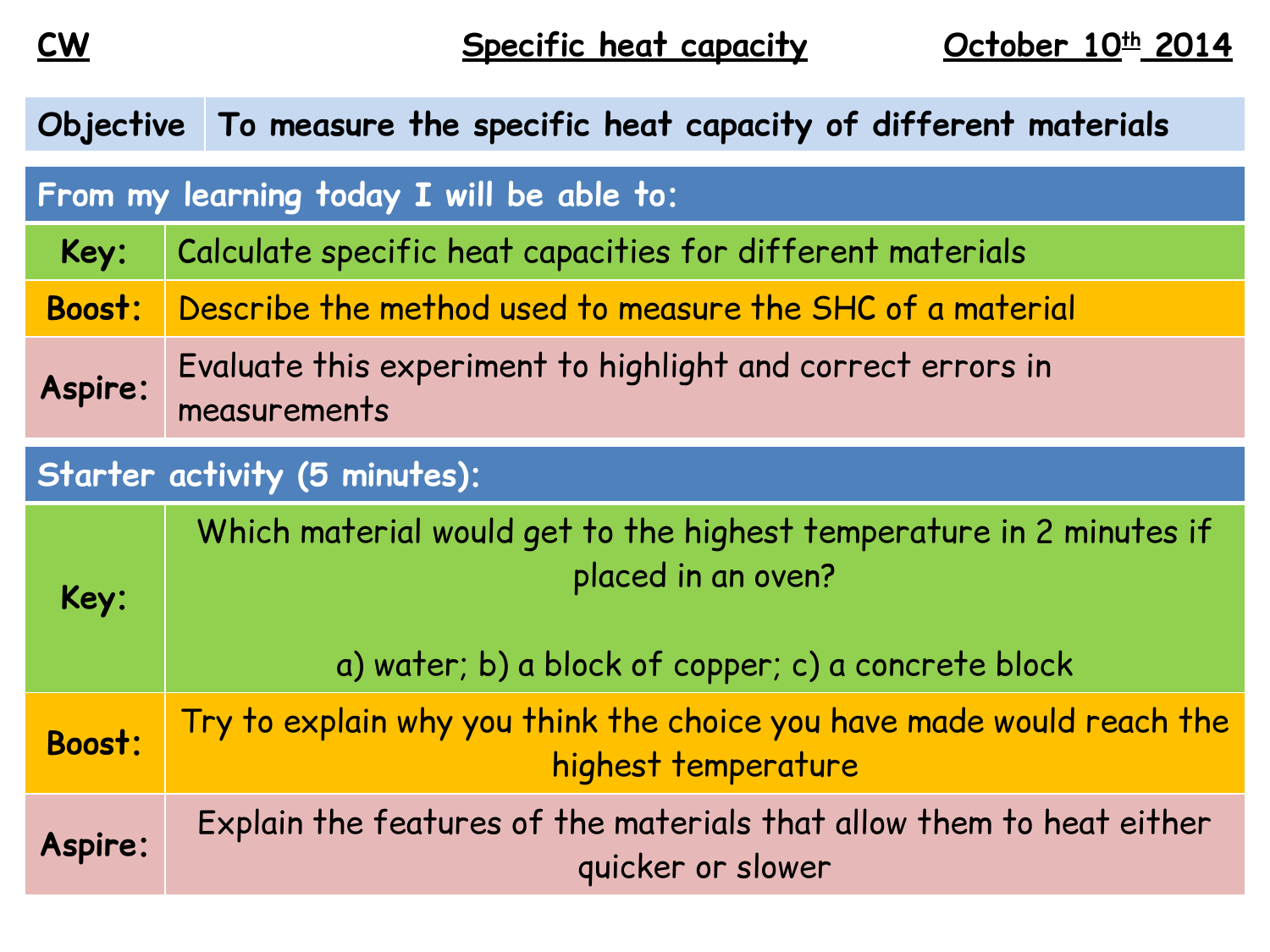

| CW | Specific heat capacity | October 10th 2014 |
| --- | --- | --- |
| Objective | To measure the specific heat capacity of different materials |
| --- | --- |
| From my learning today I will be able to: |  |
| --- | --- |
| Key: | Calculate specific heat capacities for different materials |
| Boost: | Describe the method used to measure the SHC of a material |
| Aspire: | Evaluate this experiment to highlight and correct errors in measurements |
| Starter activity (5 minutes): |  |
| --- | --- |
| Key: | Which material would get to the highest temperature in 2 minutes if placed in an oven? a) water; b) a block of copper; c) a concrete block |
| Boost: | Try to explain why you think the choice you have made would reach the highest temperature |
| Aspire: | Explain the features of the materials that allow them to heat either quicker or slower |